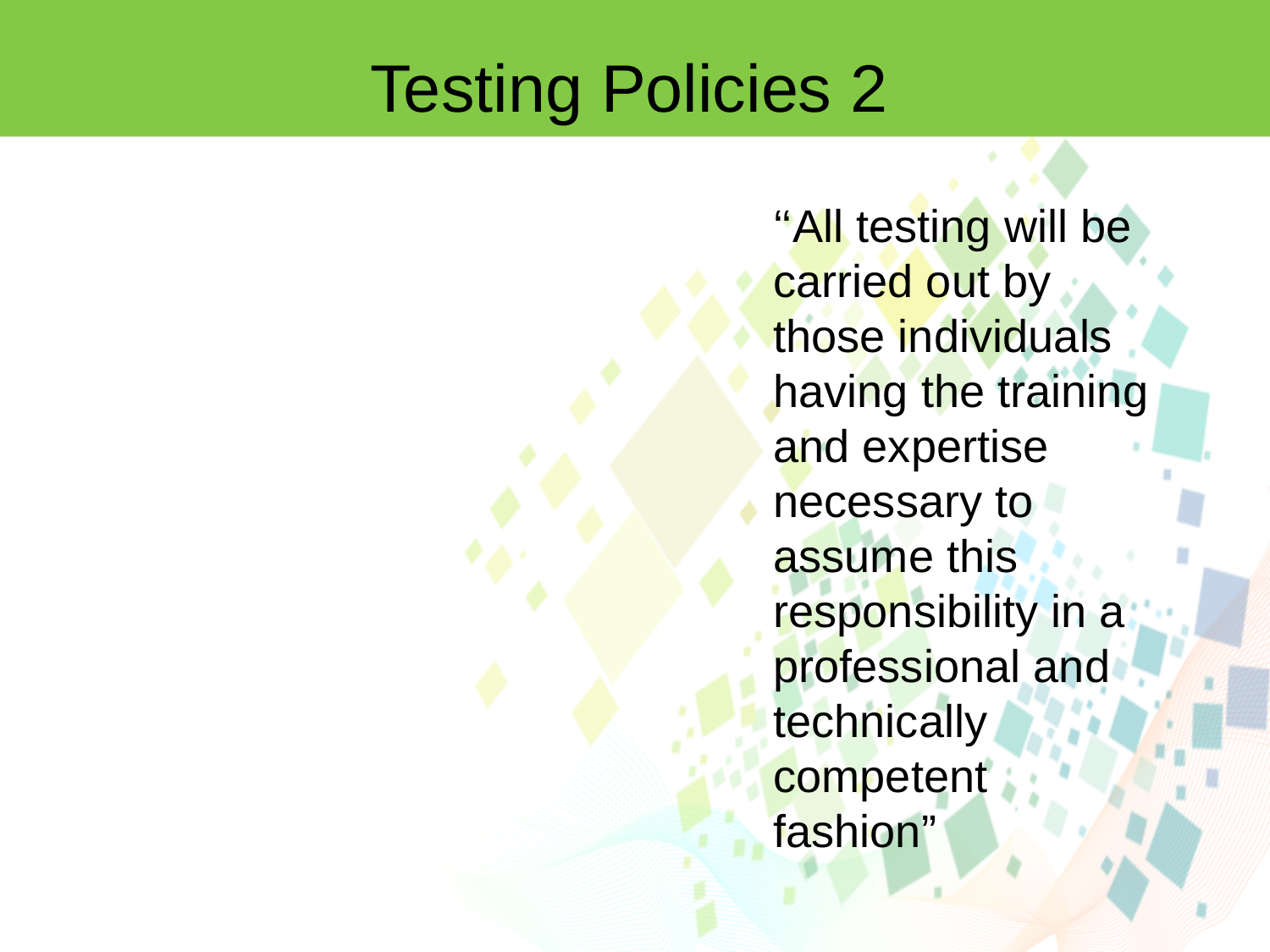

Testing Policies 2
‘‘All testing will be carried out by those individuals having the training and expertise necessary to assume this responsibility in a professional and technically competent fashion”